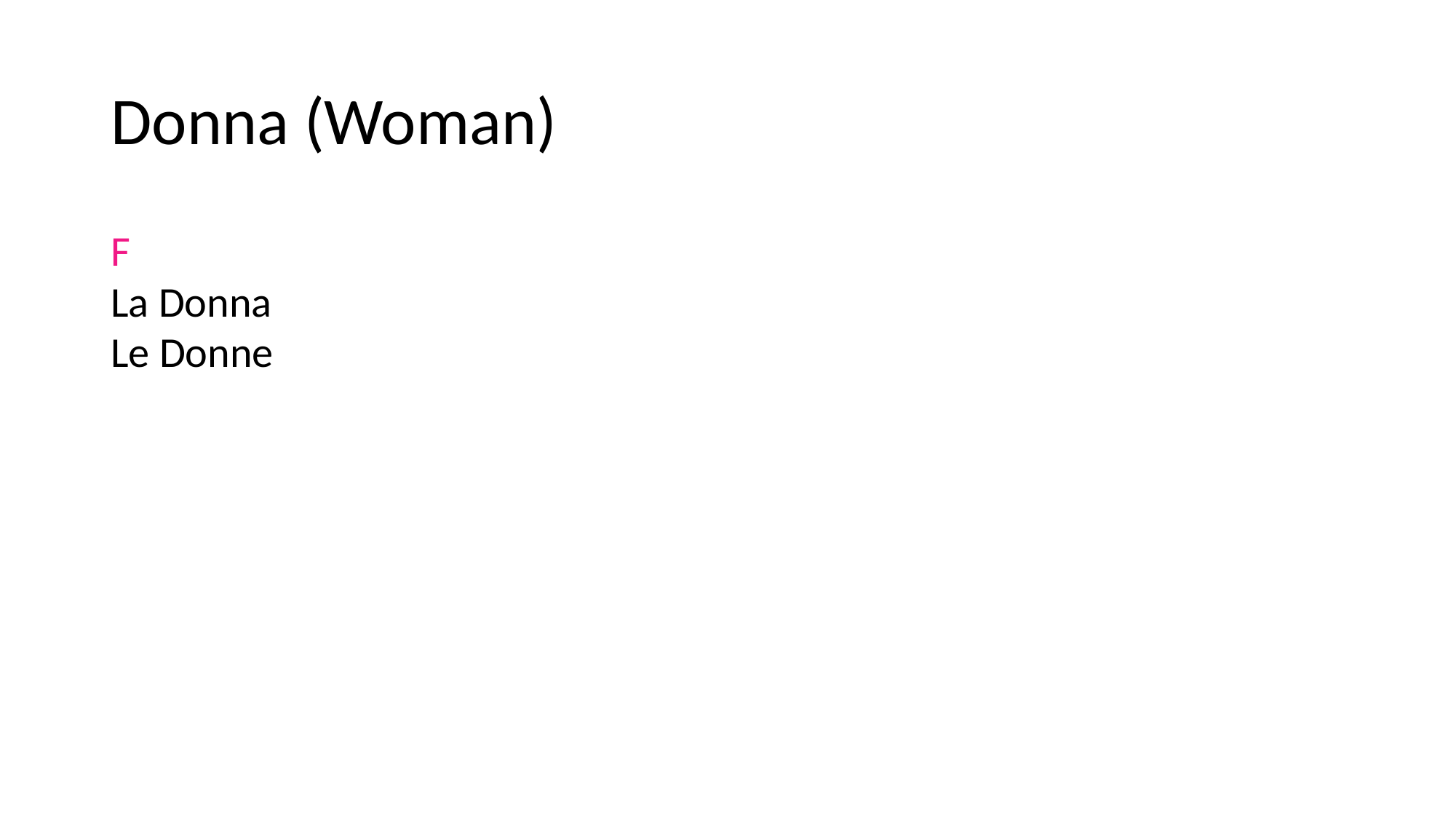

# Donna (Woman)
F
La Donna
Le Donne